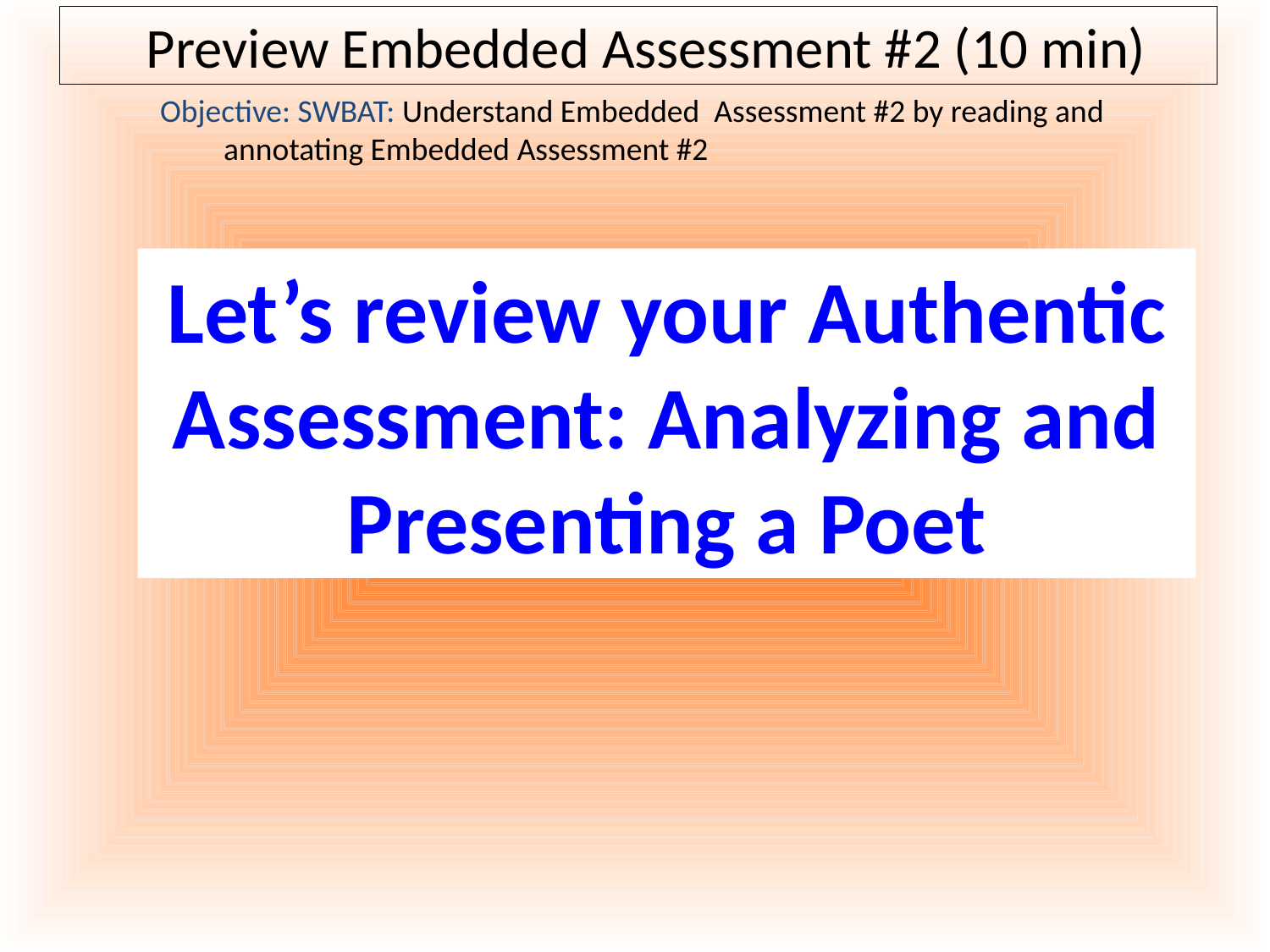

# Preview Embedded Assessment #2 (10 min)
Objective: SWBAT: Understand Embedded  Assessment #2 by reading and annotating Embedded Assessment #2
Let’s review your Authentic Assessment: Analyzing and Presenting a Poet